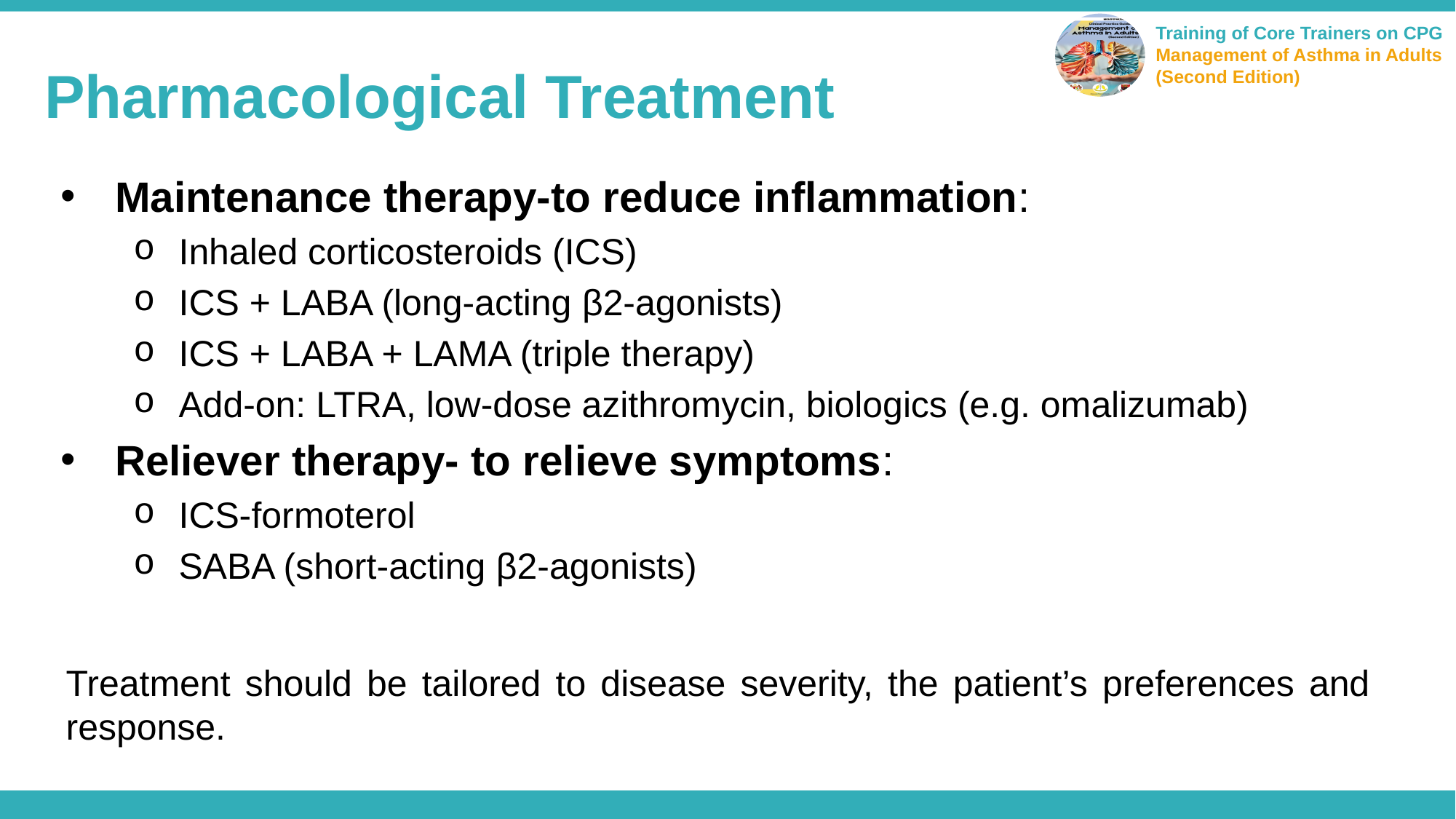

Pharmacological Treatment
Maintenance therapy-to reduce inflammation:
Inhaled corticosteroids (ICS)
ICS + LABA (long-acting β2-agonists)
ICS + LABA + LAMA (triple therapy)
Add-on: LTRA, low-dose azithromycin, biologics (e.g. omalizumab)
Reliever therapy- to relieve symptoms:
ICS-formoterol
SABA (short-acting β2-agonists)

Treatment should be tailored to disease severity, the patient’s preferences and response.